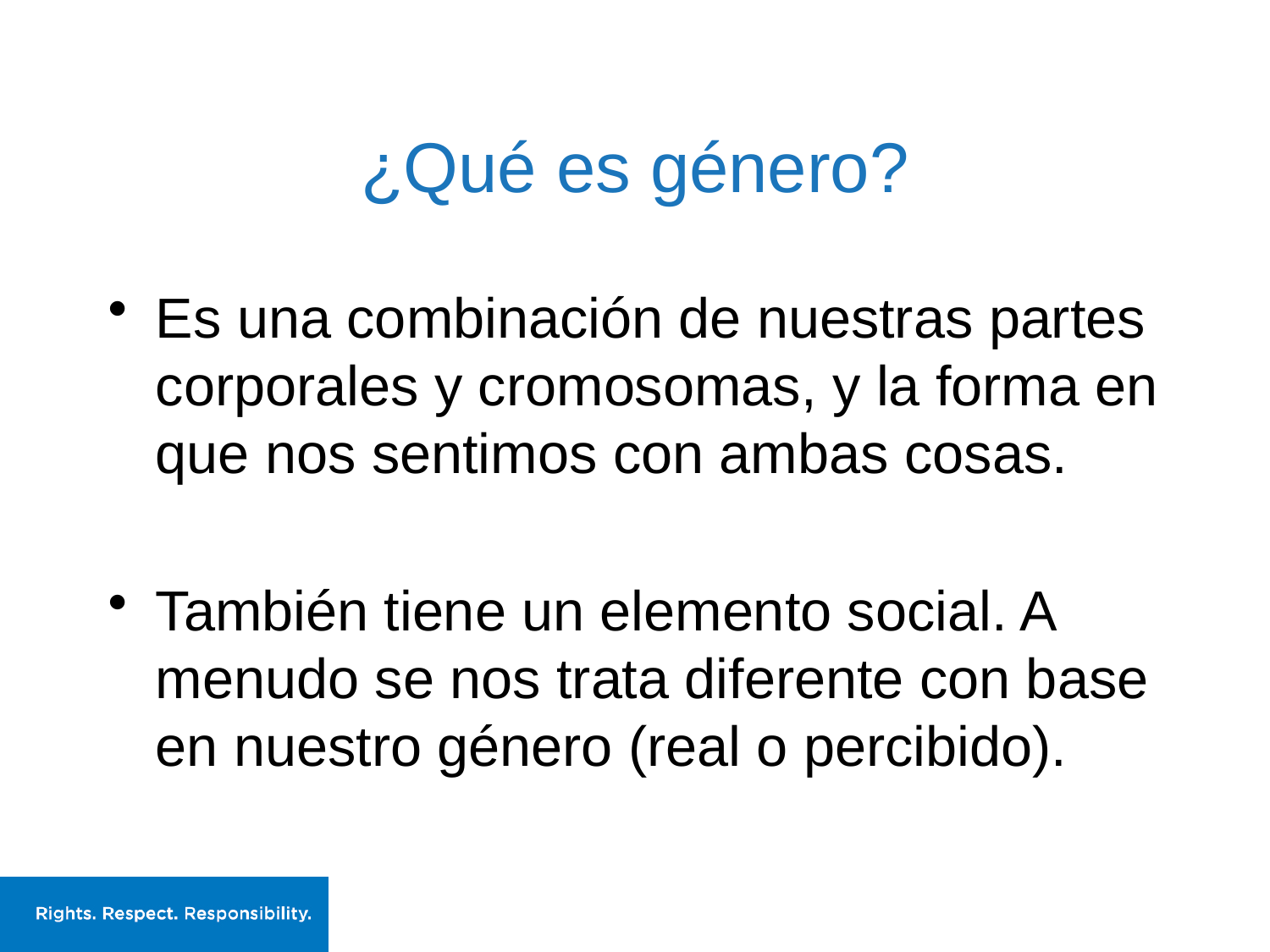

# ¿Qué es género?
Es una combinación de nuestras partes corporales y cromosomas, y la forma en que nos sentimos con ambas cosas.

También tiene un elemento social. A menudo se nos trata diferente con base en nuestro género (real o percibido).